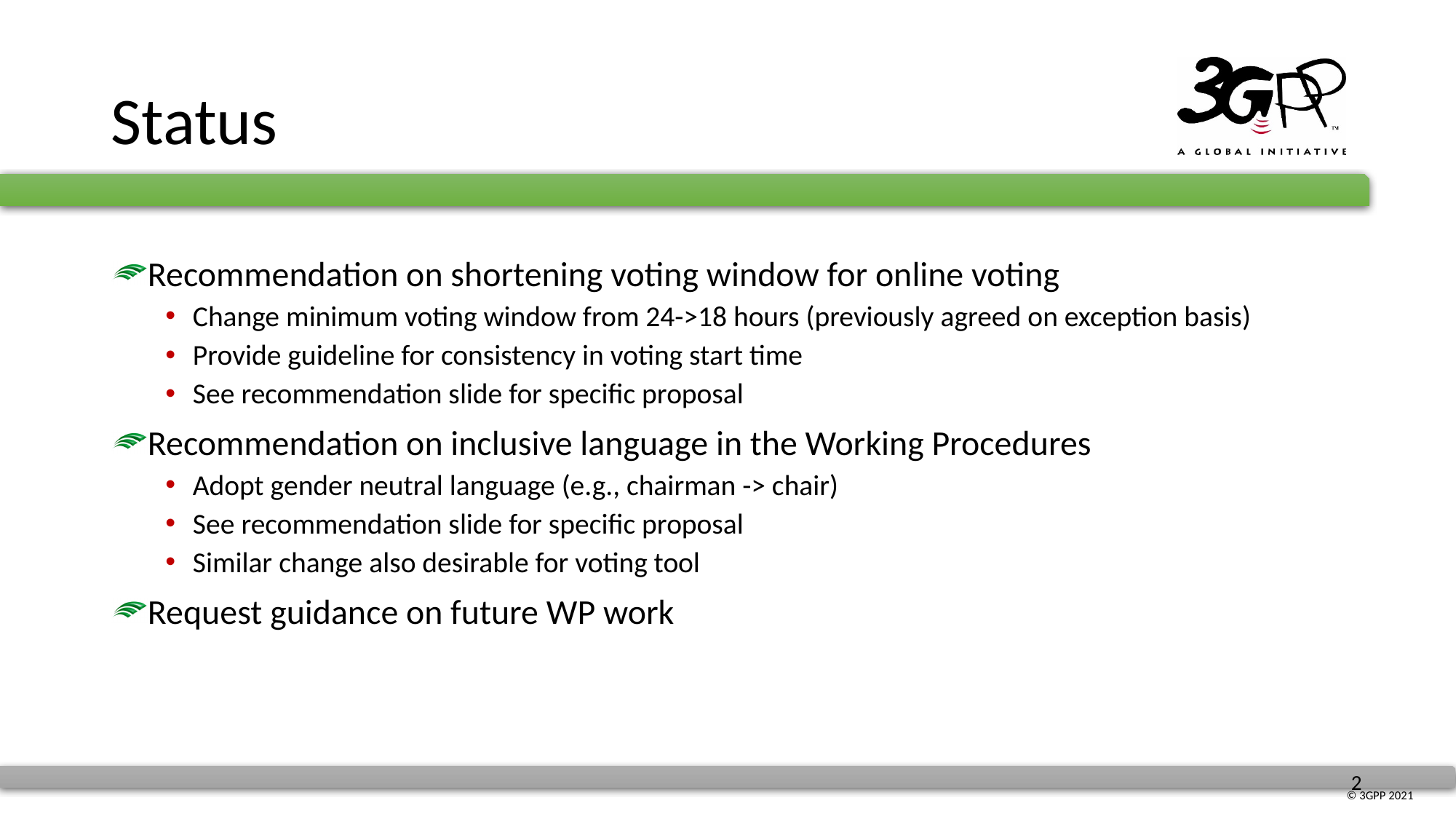

# Status
Recommendation on shortening voting window for online voting
Change minimum voting window from 24->18 hours (previously agreed on exception basis)
Provide guideline for consistency in voting start time
See recommendation slide for specific proposal
Recommendation on inclusive language in the Working Procedures
Adopt gender neutral language (e.g., chairman -> chair)
See recommendation slide for specific proposal
Similar change also desirable for voting tool
Request guidance on future WP work